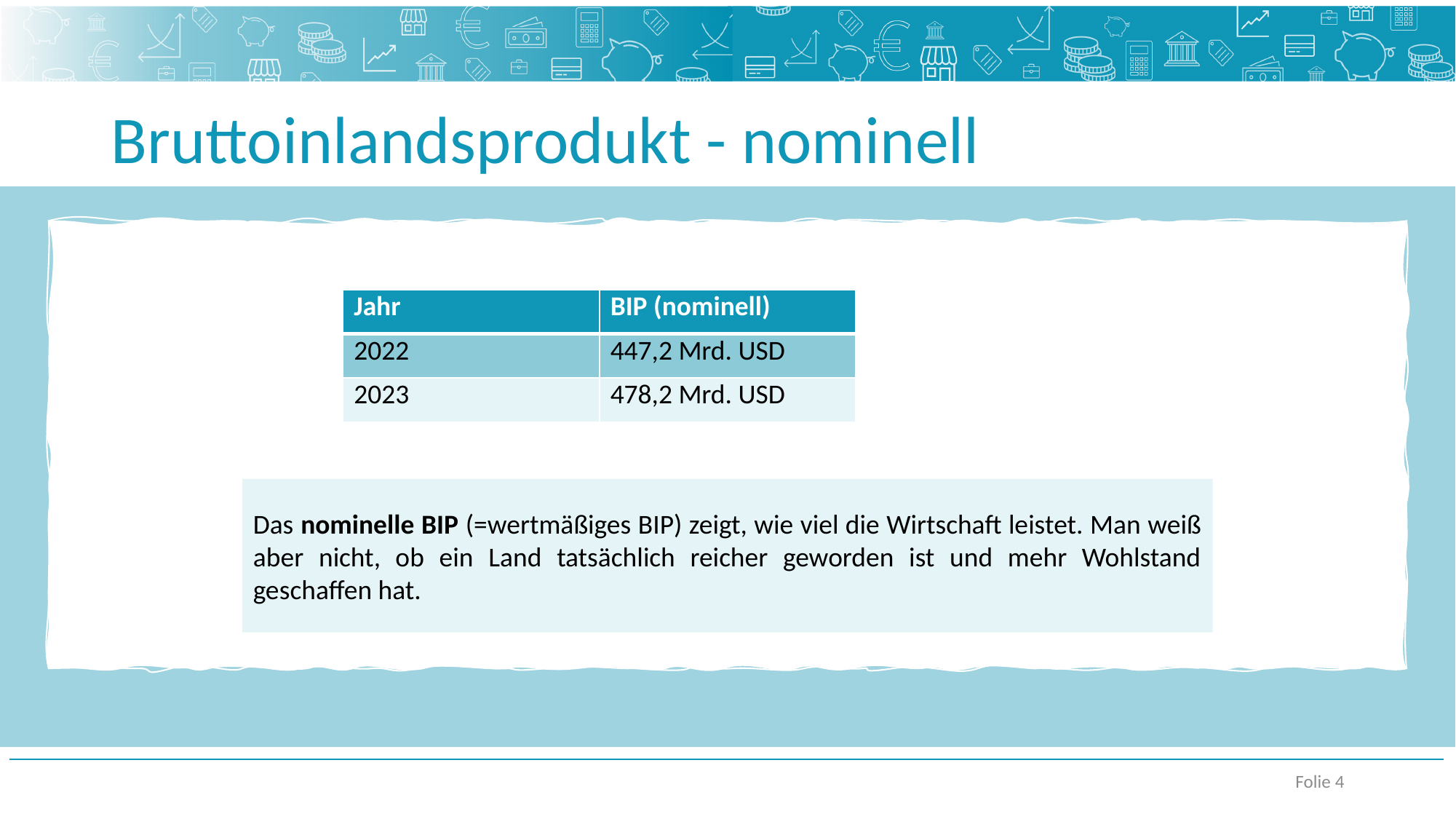

# Bruttoinlandsprodukt - nominell

| Jahr | BIP (nominell) |
| --- | --- |
| 2022 | 447,2 Mrd. USD |
| 2023 | 478,2 Mrd. USD |
Das nominelle BIP (=wertmäßiges BIP) zeigt, wie viel die Wirtschaft leistet. Man weiß aber nicht, ob ein Land tatsächlich reicher geworden ist und mehr Wohlstand geschaffen hat.
Folie 4